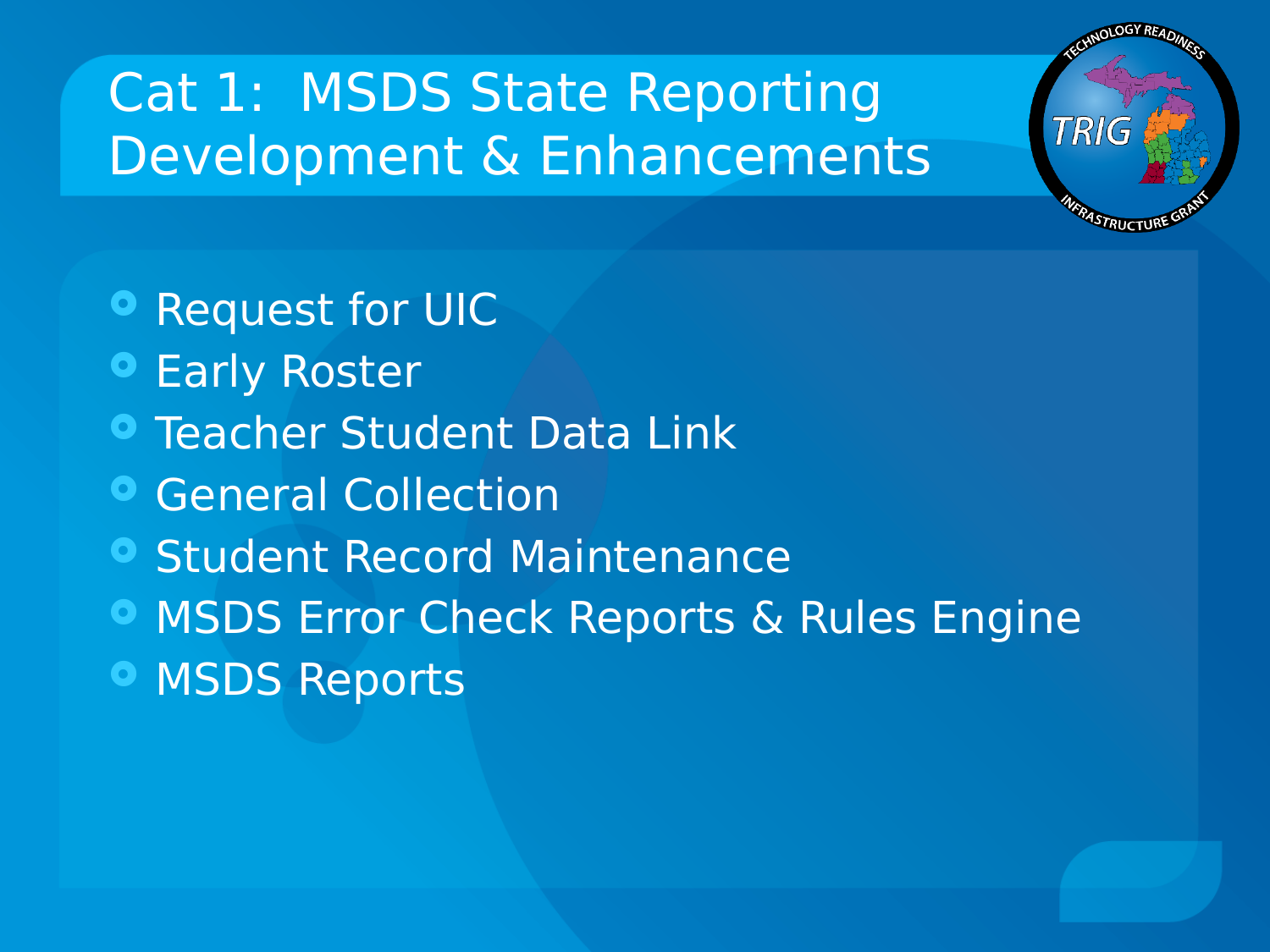

# Cat 1:  MSDS State Reporting        Development & Enhancements
Request for UIC
Early Roster
Teacher Student Data Link
General Collection
Student Record Maintenance
MSDS Error Check Reports & Rules Engine
MSDS Reports